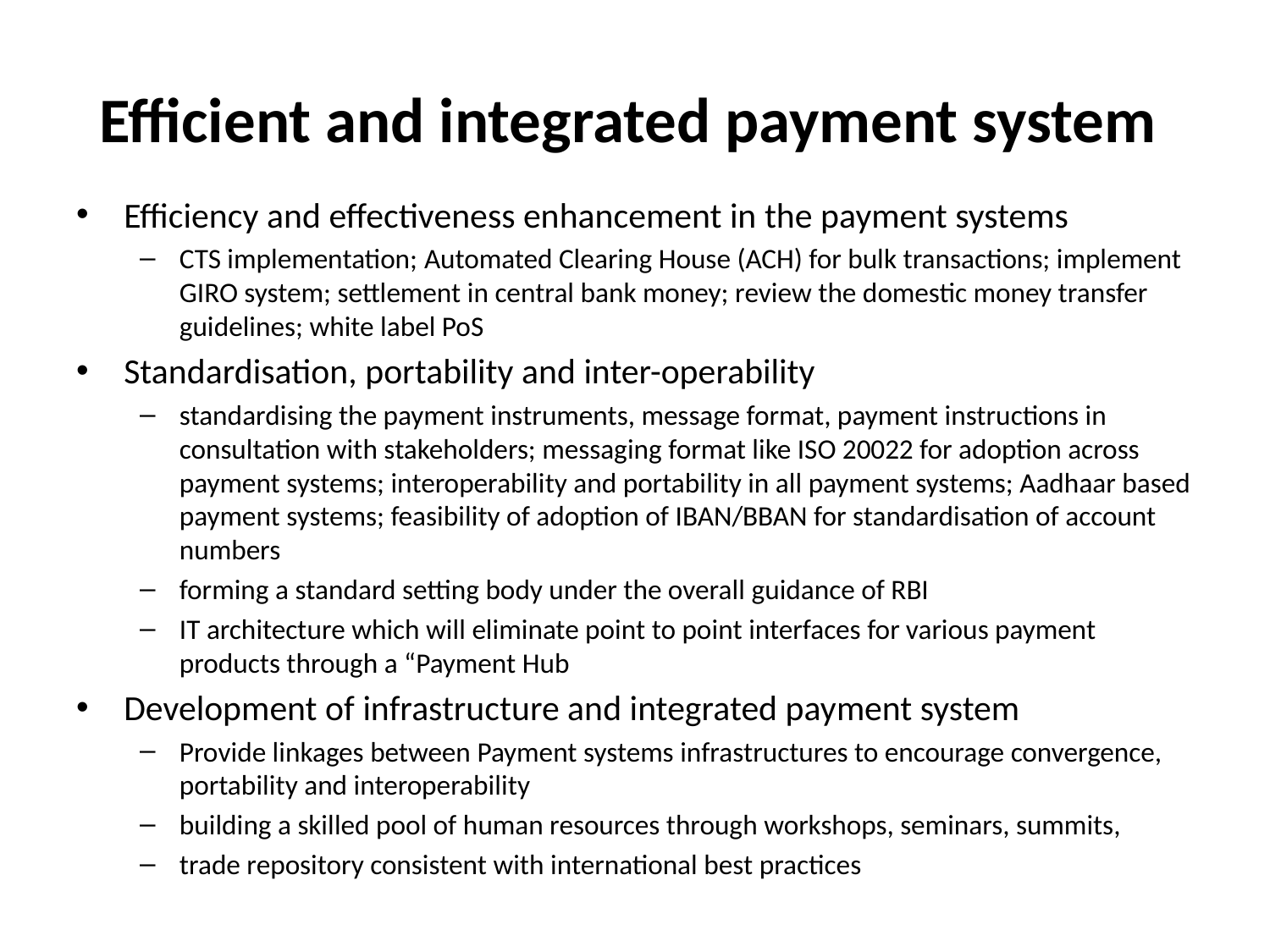

# Efficient and integrated payment system
Efficiency and effectiveness enhancement in the payment systems
CTS implementation; Automated Clearing House (ACH) for bulk transactions; implement GIRO system; settlement in central bank money; review the domestic money transfer guidelines; white label PoS
Standardisation, portability and inter-operability
standardising the payment instruments, message format, payment instructions in consultation with stakeholders; messaging format like ISO 20022 for adoption across payment systems; interoperability and portability in all payment systems; Aadhaar based payment systems; feasibility of adoption of IBAN/BBAN for standardisation of account numbers
forming a standard setting body under the overall guidance of RBI
IT architecture which will eliminate point to point interfaces for various payment products through a “Payment Hub
Development of infrastructure and integrated payment system
Provide linkages between Payment systems infrastructures to encourage convergence, portability and interoperability
building a skilled pool of human resources through workshops, seminars, summits,
trade repository consistent with international best practices